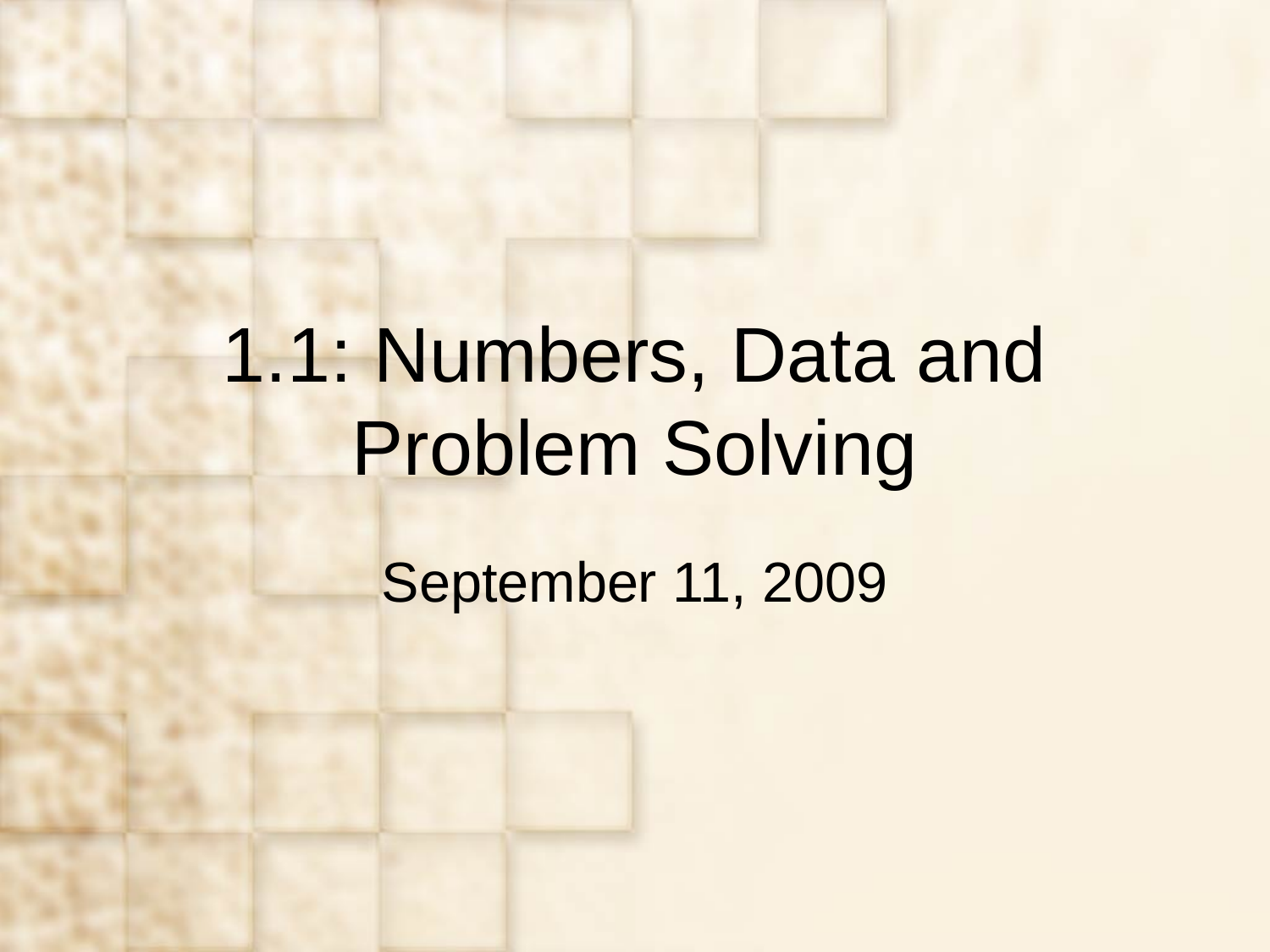

# 1.1: Numbers, Data and Problem Solving
September 11, 2009